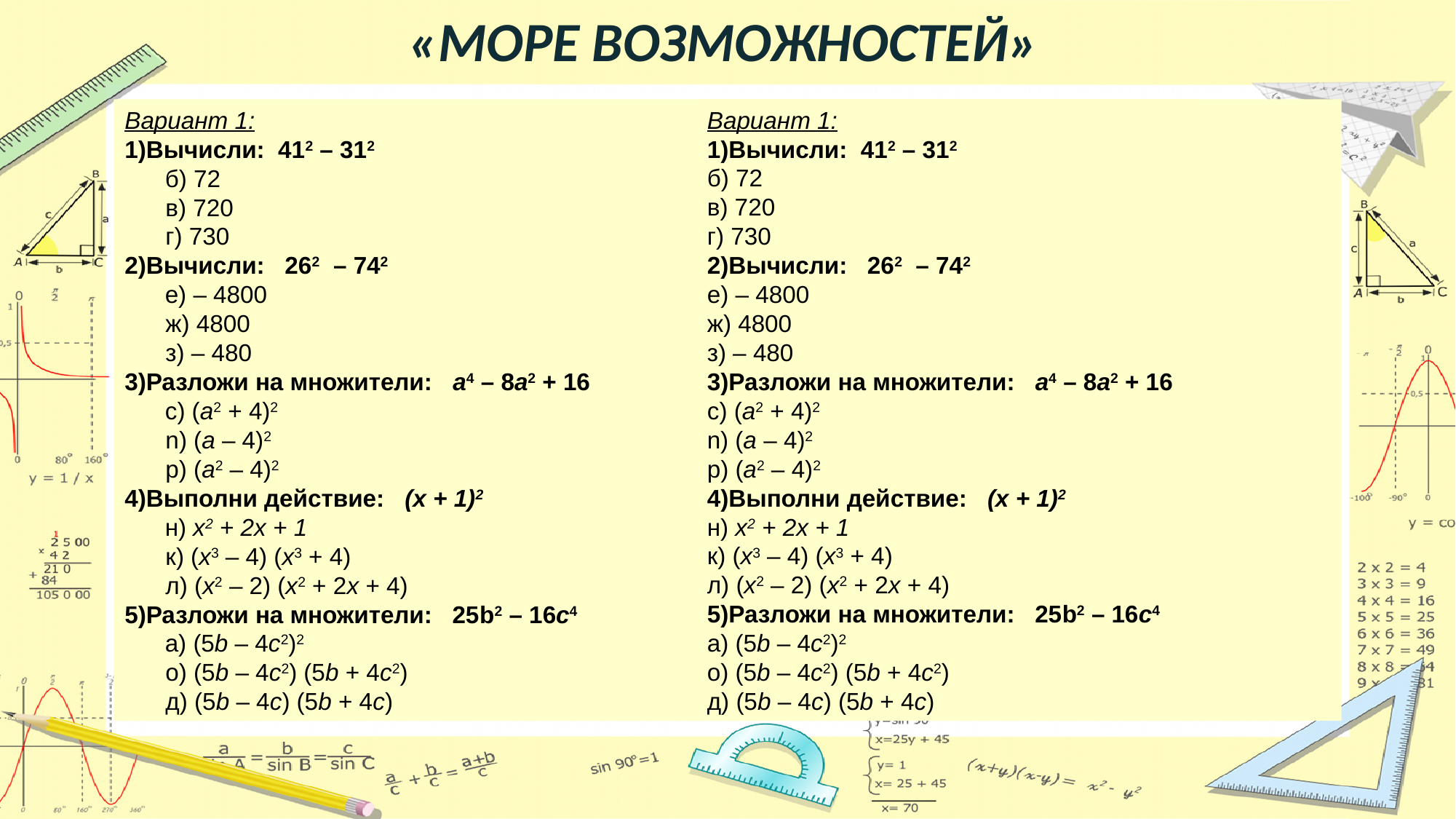

# «МОРЕ ВОЗМОЖНОСТЕЙ»
Вариант 1:
1)Вычисли:  412 – 312
      б) 72
в) 720
г) 730
2)Вычисли:   262  – 742
      е) – 4800
ж) 4800
з) – 480
3)Разложи на множители:   a4 – 8a2 + 16
      с) (a2 + 4)2
n) (a – 4)2
р) (a2 – 4)2
4)Выполни действие:   (х + 1)2
      н) х2 + 2х + 1 
к) (х3 – 4) (х3 + 4)
л) (х2 – 2) (х2 + 2х + 4)
5)Разложи на множители:   25b2 – 16c4
      а) (5b – 4c2)2
о) (5b – 4c2) (5b + 4с2)
д) (5b – 4c) (5b + 4c)
Вариант 1:
1)Вычисли:  412 – 312
б) 72
в) 720
г) 730
2)Вычисли:   262  – 742
е) – 4800
ж) 4800
з) – 480
3)Разложи на множители:   a4 – 8a2 + 16
с) (a2 + 4)2
n) (a – 4)2
р) (a2 – 4)2
4)Выполни действие:   (х + 1)2
н) х2 + 2х + 1 
к) (х3 – 4) (х3 + 4)
л) (х2 – 2) (х2 + 2х + 4)
5)Разложи на множители:   25b2 – 16c4
а) (5b – 4c2)2
о) (5b – 4c2) (5b + 4с2)
д) (5b – 4c) (5b + 4c)